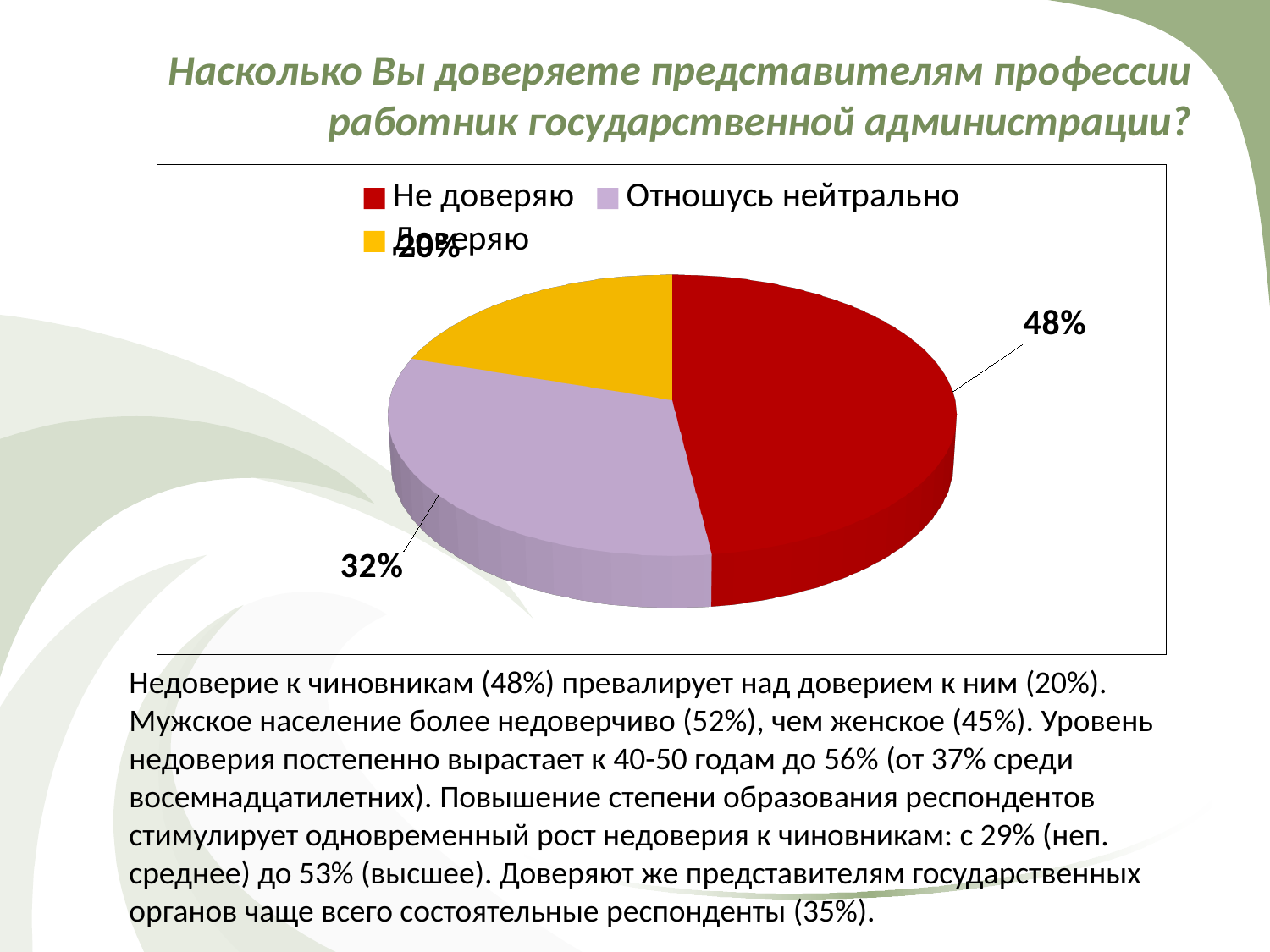

# Насколько Вы доверяете представителям профессии работник государственной администрации?

[unsupported chart]

Недоверие к чиновникам (48%) превалирует над доверием к ним (20%). Мужское население более недоверчиво (52%), чем женское (45%). Уровень недоверия постепенно вырастает к 40-50 годам до 56% (от 37% среди восемнадцатилетних). Повышение степени образования респондентов стимулирует одновременный рост недоверия к чиновникам: с 29% (неп. среднее) до 53% (высшее). Доверяют же представителям государственных органов чаще всего состоятельные респонденты (35%).